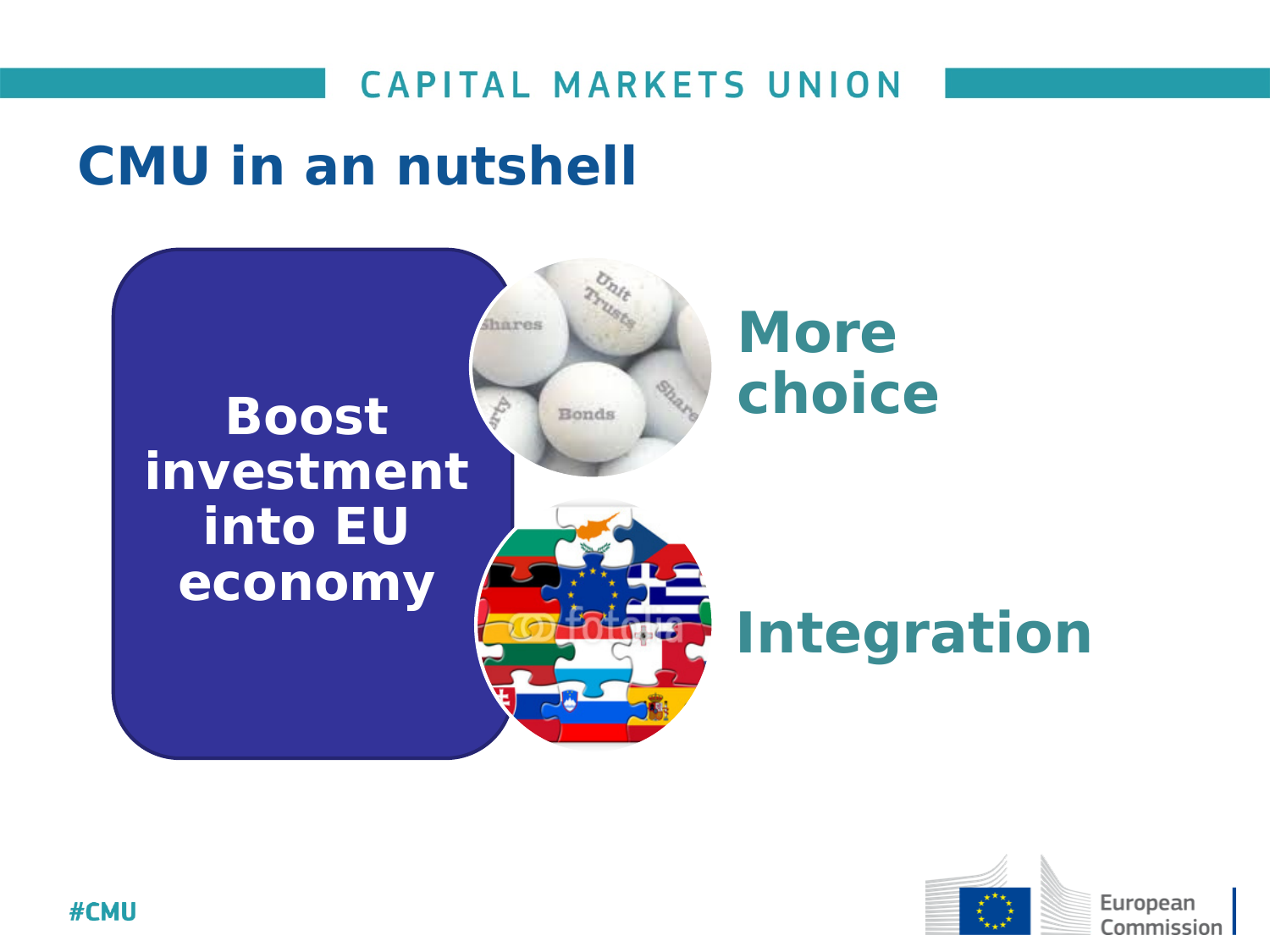

CMU in an nutshell
Boost investment into EU economy
More choice
Integration